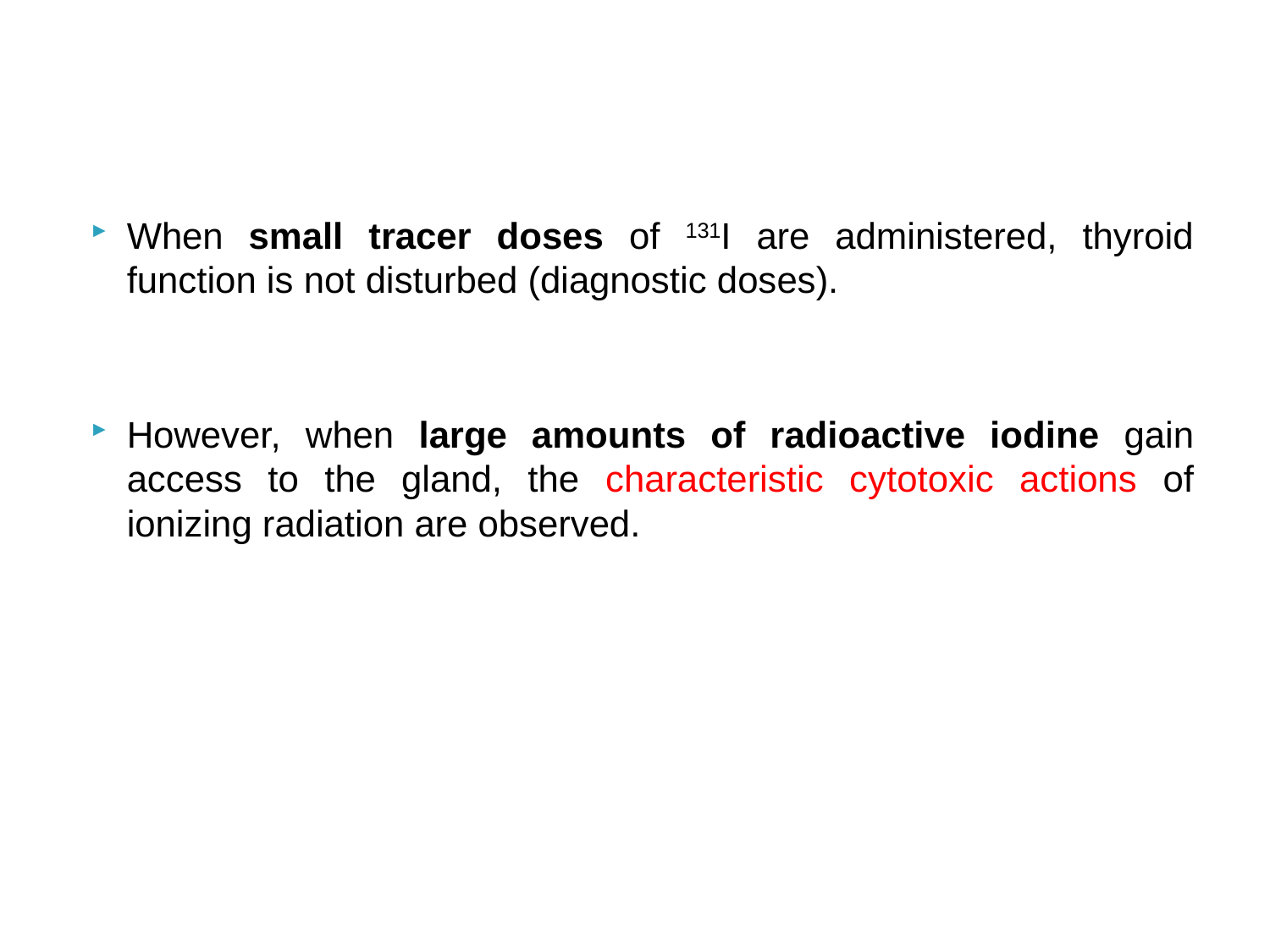

#
When small tracer doses of 131I are administered, thyroid function is not disturbed (diagnostic doses).

However, when large amounts of radioactive iodine gain access to the gland, the characteristic cytotoxic actions of ionizing radiation are observed.